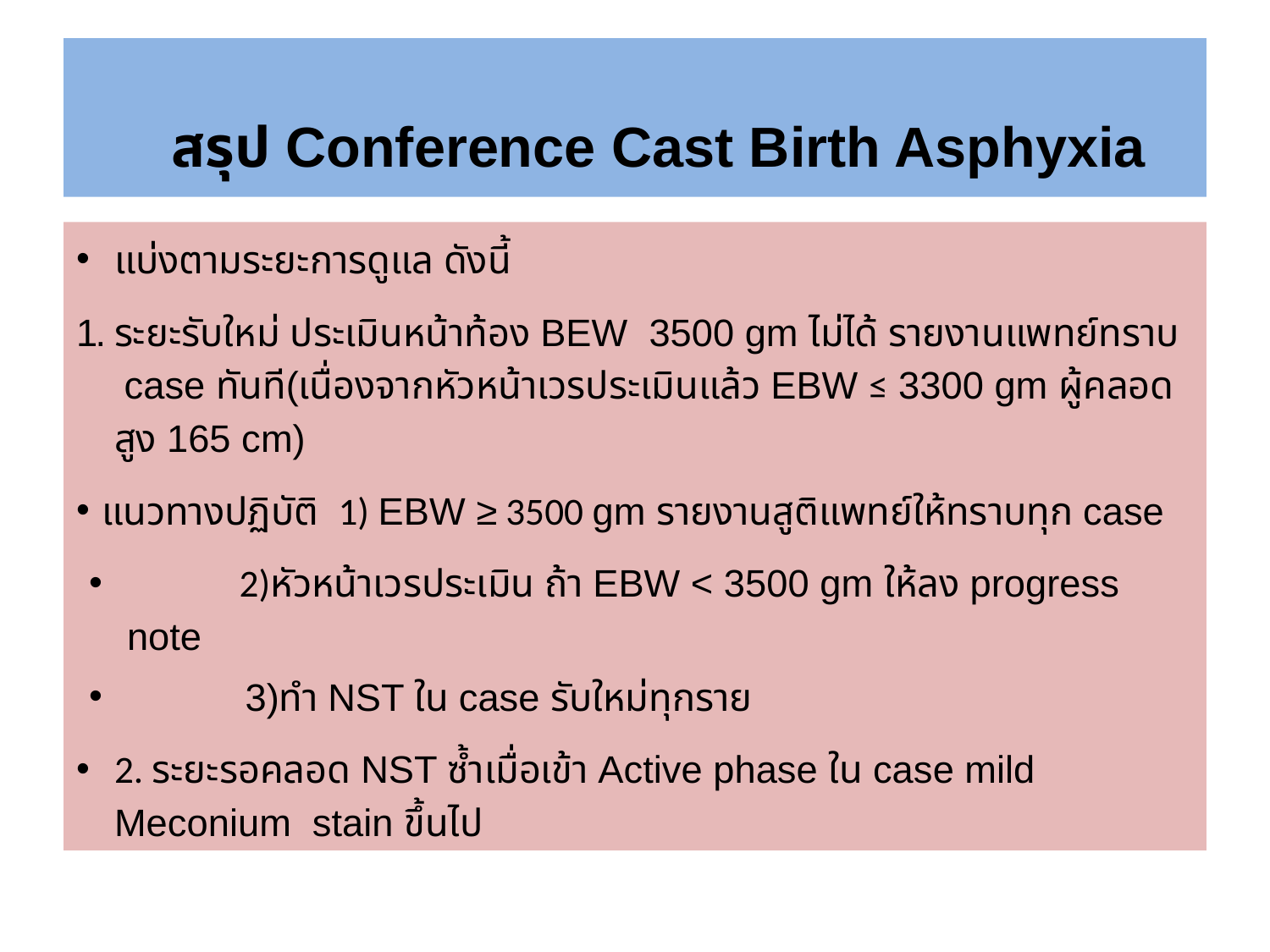

# สรุป Conference Cast Birth Asphyxia
แบ่งตามระยะการดูแล ดังนี้
ระยะรับใหม่ ประเมินหน้าท้อง BEW  3500 gm ไม่ได้ รายงานแพทย์ทราบ case ทันที(เนื่องจากหัวหน้าเวรประเมินแล้ว EBW ≤ 3300 gm ผู้คลอดสูง 165 cm)
แนวทางปฏิบัติ  1) EBW ≥ 3500 gm รายงานสูติแพทย์ให้ทราบทุก case
	   2)หัวหน้าเวรประเมิน ถ้า EBW < 3500 gm ให้ลง progress note
	   3)ทำ NST ใน case รับใหม่ทุกราย
2. ระยะรอคลอด NST ซ้ำเมื่อเข้า Active phase ใน case mild Meconium  stain ขึ้นไป